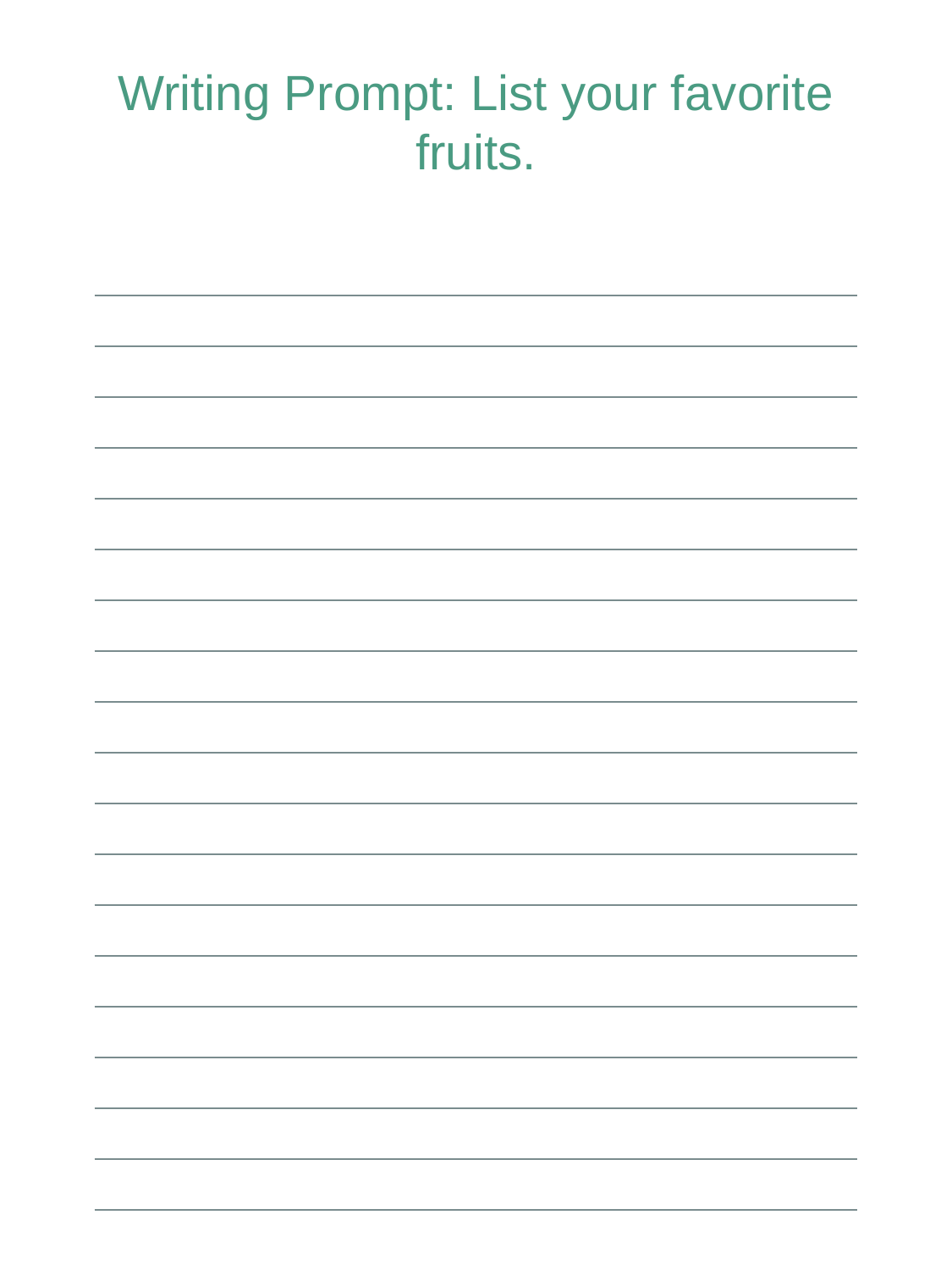

Writing Prompt: List your favorite fruits.
|  |
| --- |
|  |
|  |
|  |
|  |
|  |
|  |
|  |
|  |
|  |
|  |
|  |
|  |
|  |
|  |
|  |
|  |
|  |